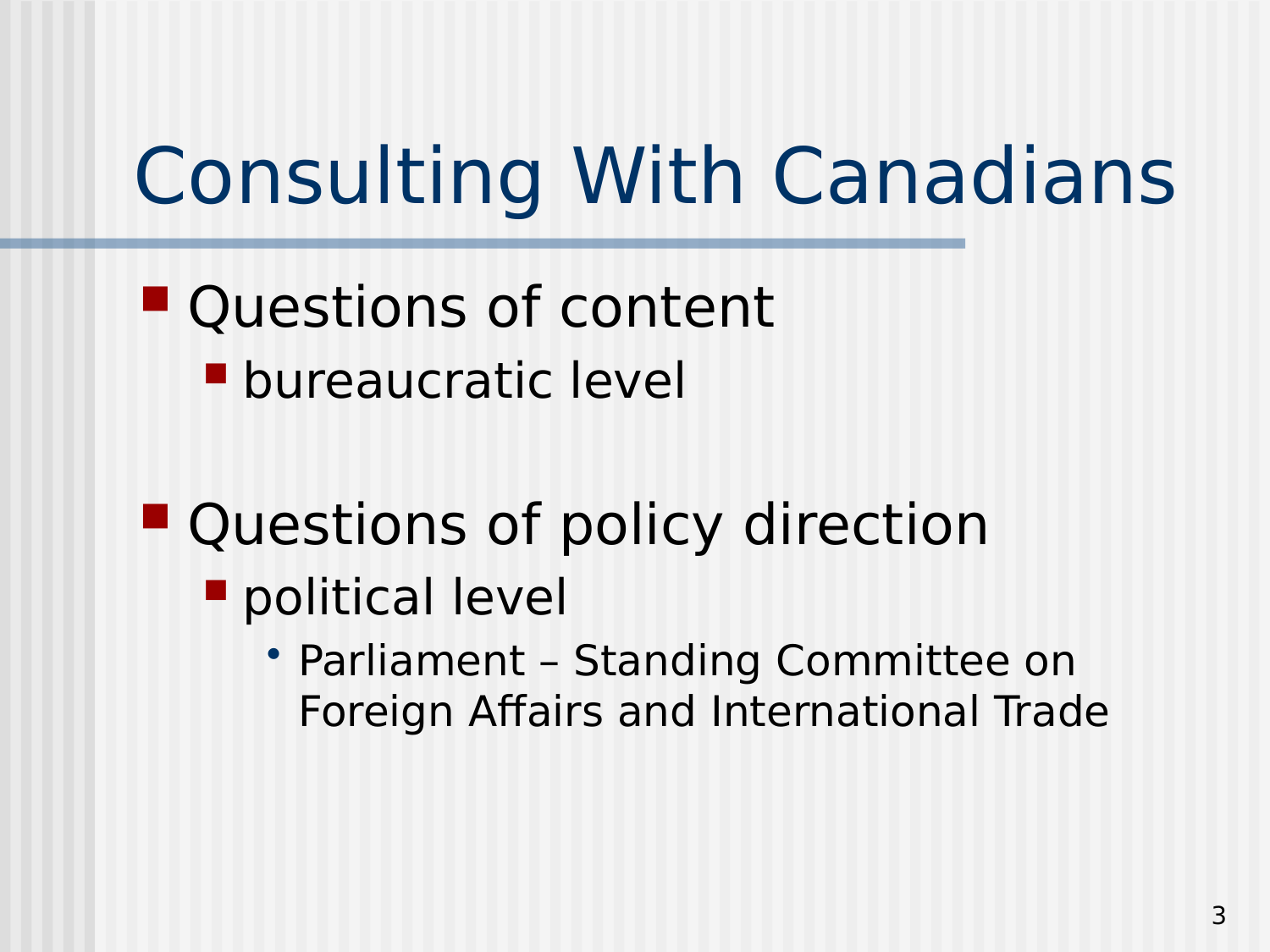

# Consulting With Canadians
Questions of content
bureaucratic level

Questions of policy direction
political level
Parliament – Standing Committee on Foreign Affairs and International Trade
3